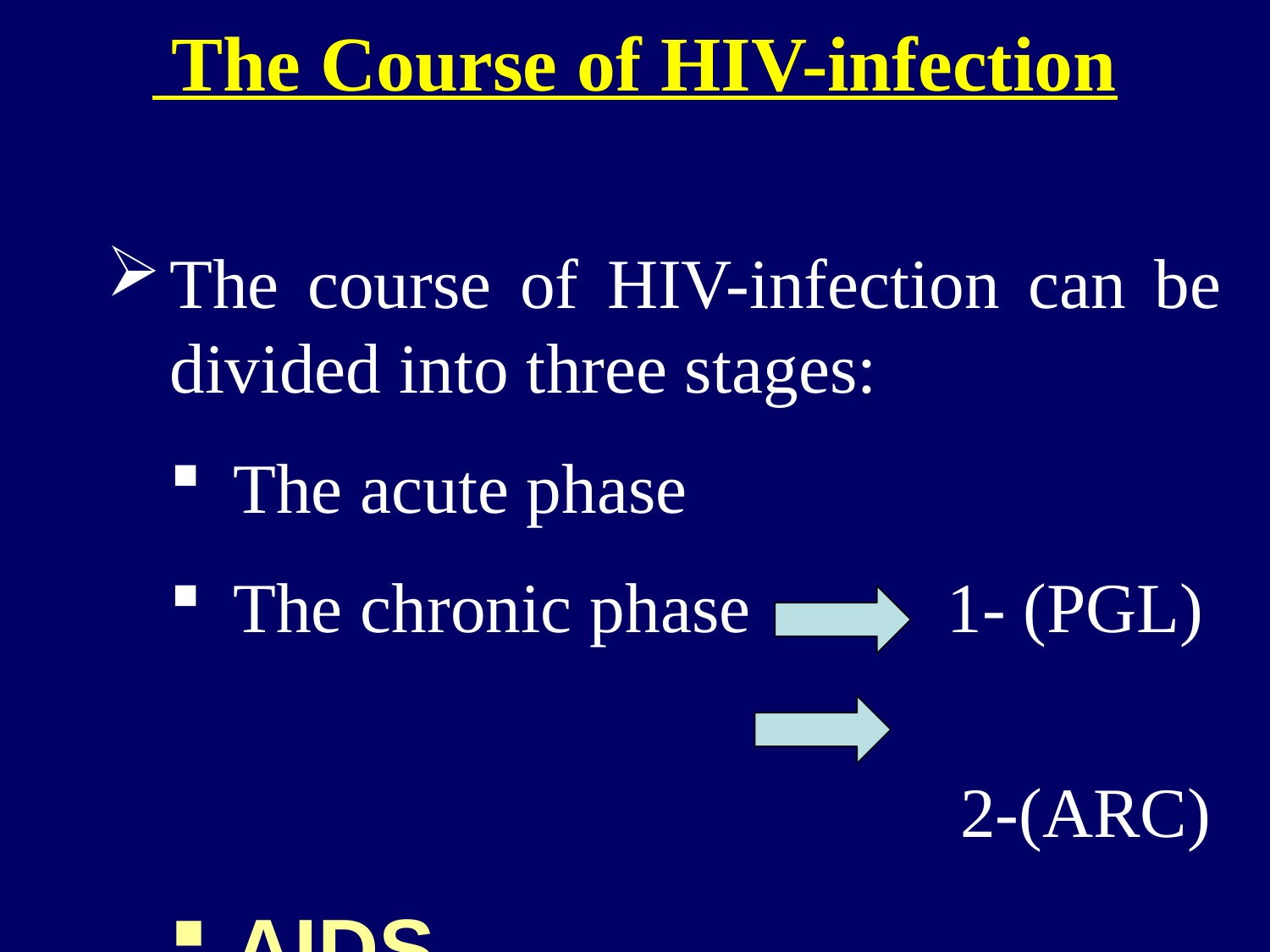

# The Course of HIV-infection

The course of HIV-infection can be divided into three stages:
The acute phase
The chronic phase           1- (PGL)
                                             2-(ARC)
AIDS